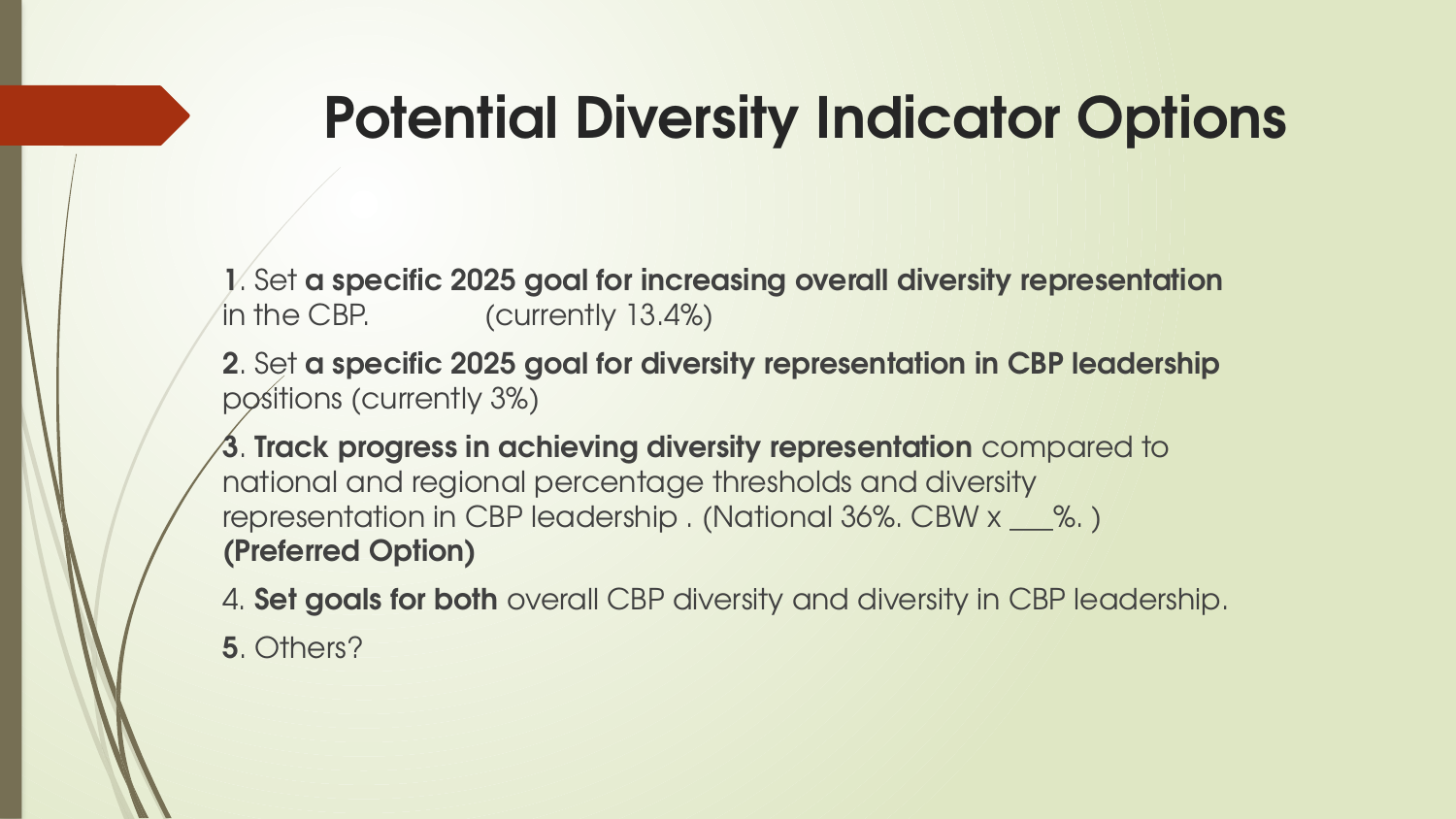

# Potential Diversity Indicator Options
1. Set a specific 2025 goal for increasing overall diversity representation in the CBP. 	(currently 13.4%)
2. Set a specific 2025 goal for diversity representation in CBP leadership positions (currently 3%)
3. Track progress in achieving diversity representation compared to national and regional percentage thresholds and diversity representation in CBP leadership . (National 36%. CBW x ___%. ) (Preferred Option)
4. Set goals for both overall CBP diversity and diversity in CBP leadership.
5. Others?